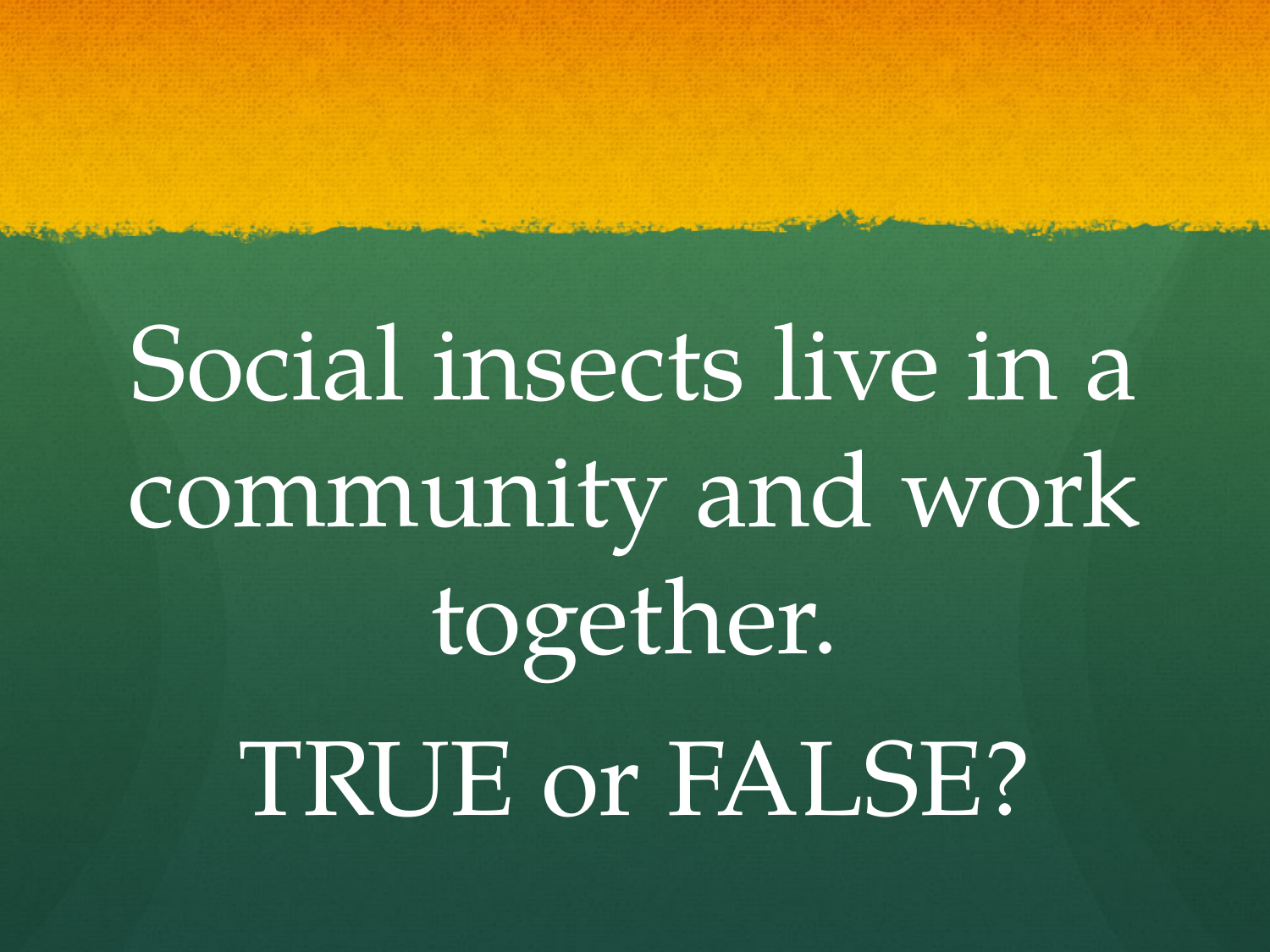

#
Social insects live in a community and work together.
TRUE or FALSE?